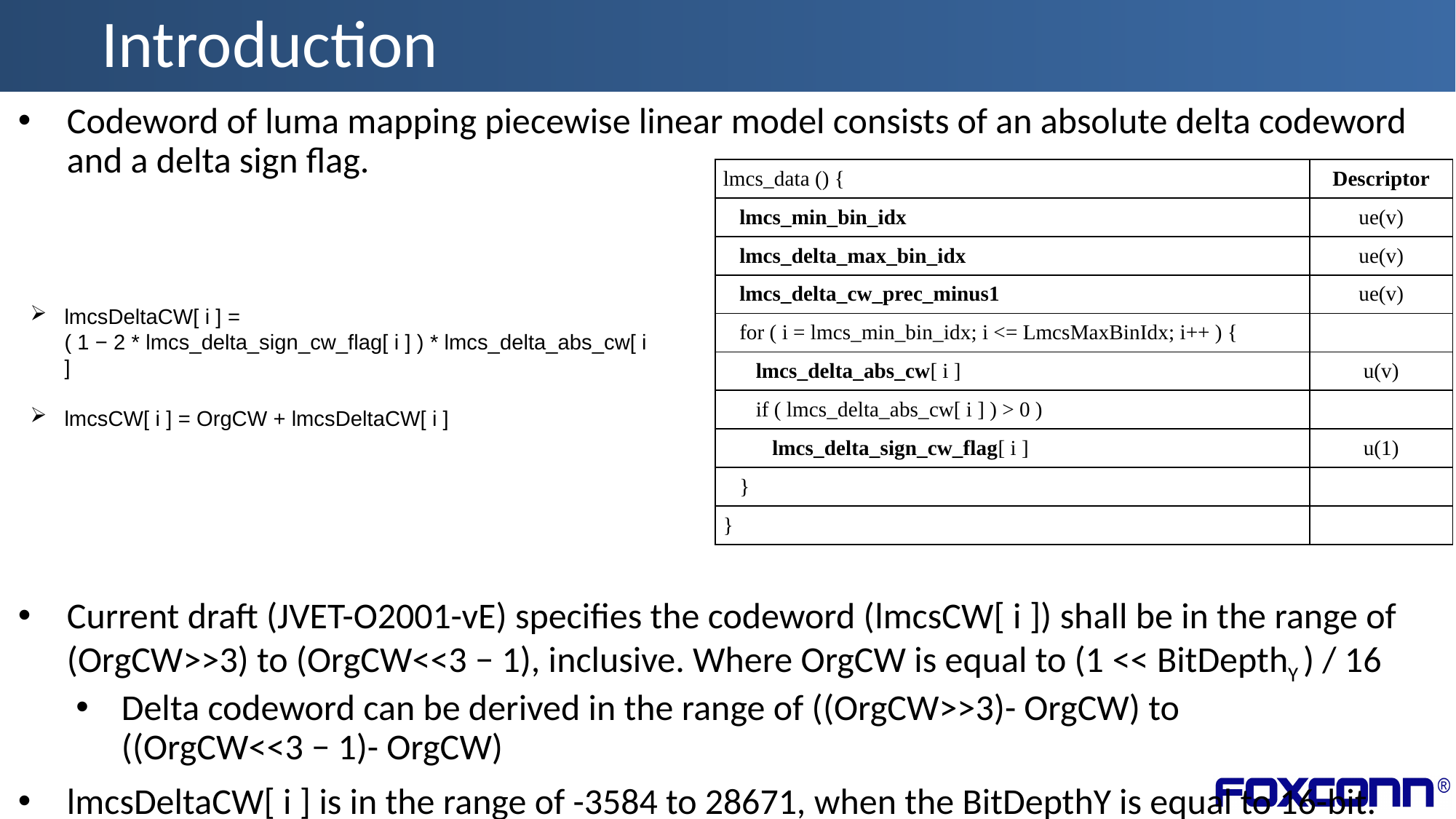

# Introduction
Codeword of luma mapping piecewise linear model consists of an absolute delta codeword and a delta sign flag.

Current draft (JVET-O2001-vE) specifies the codeword (lmcsCW[ i ]) shall be in the range of (OrgCW>>3) to (OrgCW<<3 − 1), inclusive. Where OrgCW is equal to (1 << BitDepthY ) / 16
Delta codeword can be derived in the range of ((OrgCW>>3)- OrgCW) to ((OrgCW<<3 − 1)- OrgCW)
lmcsDeltaCW[ i ] is in the range of -3584 to 28671, when the BitDepthY is equal to 16-bit.
| lmcs\_data () { | Descriptor |
| --- | --- |
| lmcs\_min\_bin\_idx | ue(v) |
| lmcs\_delta\_max\_bin\_idx | ue(v) |
| lmcs\_delta\_cw\_prec\_minus1 | ue(v) |
| for ( i = lmcs\_min\_bin\_idx; i <= LmcsMaxBinIdx; i++ ) { |  |
| lmcs\_delta\_abs\_cw[ i ] | u(v) |
| if ( lmcs\_delta\_abs\_cw[ i ] ) > 0 ) |  |
| lmcs\_delta\_sign\_cw\_flag[ i ] | u(1) |
| } |  |
| } |  |
lmcsDeltaCW[ i ] = ( 1 − 2 * lmcs_delta_sign_cw_flag[ i ] ) * lmcs_delta_abs_cw[ i ]

lmcsCW[ i ] = OrgCW + lmcsDeltaCW[ i ]